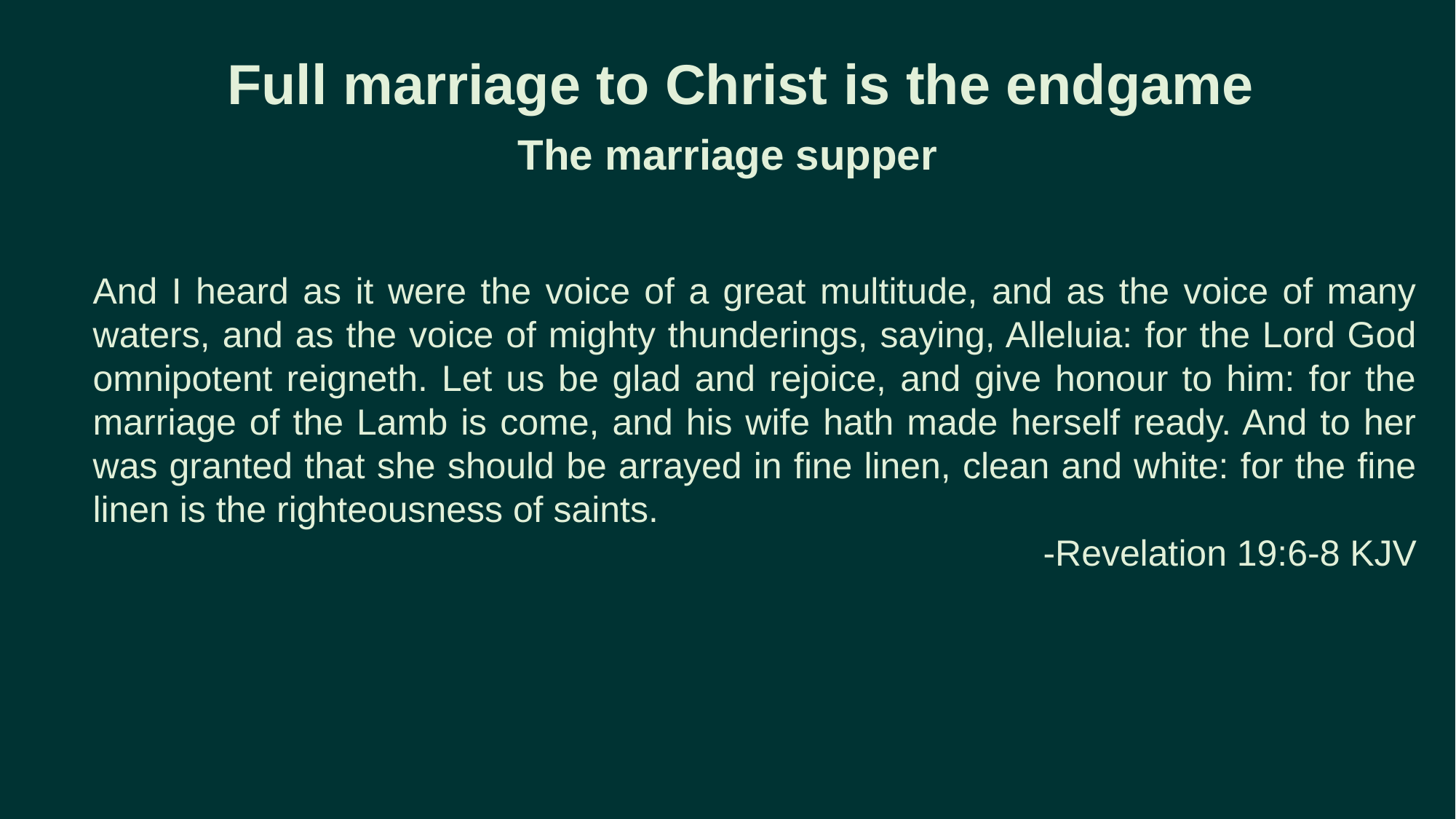

# Full marriage to Christ is the endgame
The marriage supper

And I heard as it were the voice of a great multitude, and as the voice of many waters, and as the voice of mighty thunderings, saying, Alleluia: for the Lord God omnipotent reigneth. Let us be glad and rejoice, and give honour to him: for the marriage of the Lamb is come, and his wife hath made herself ready. And to her was granted that she should be arrayed in fine linen, clean and white: for the fine linen is the righteousness of saints.
-Revelation 19:6-8 KJV